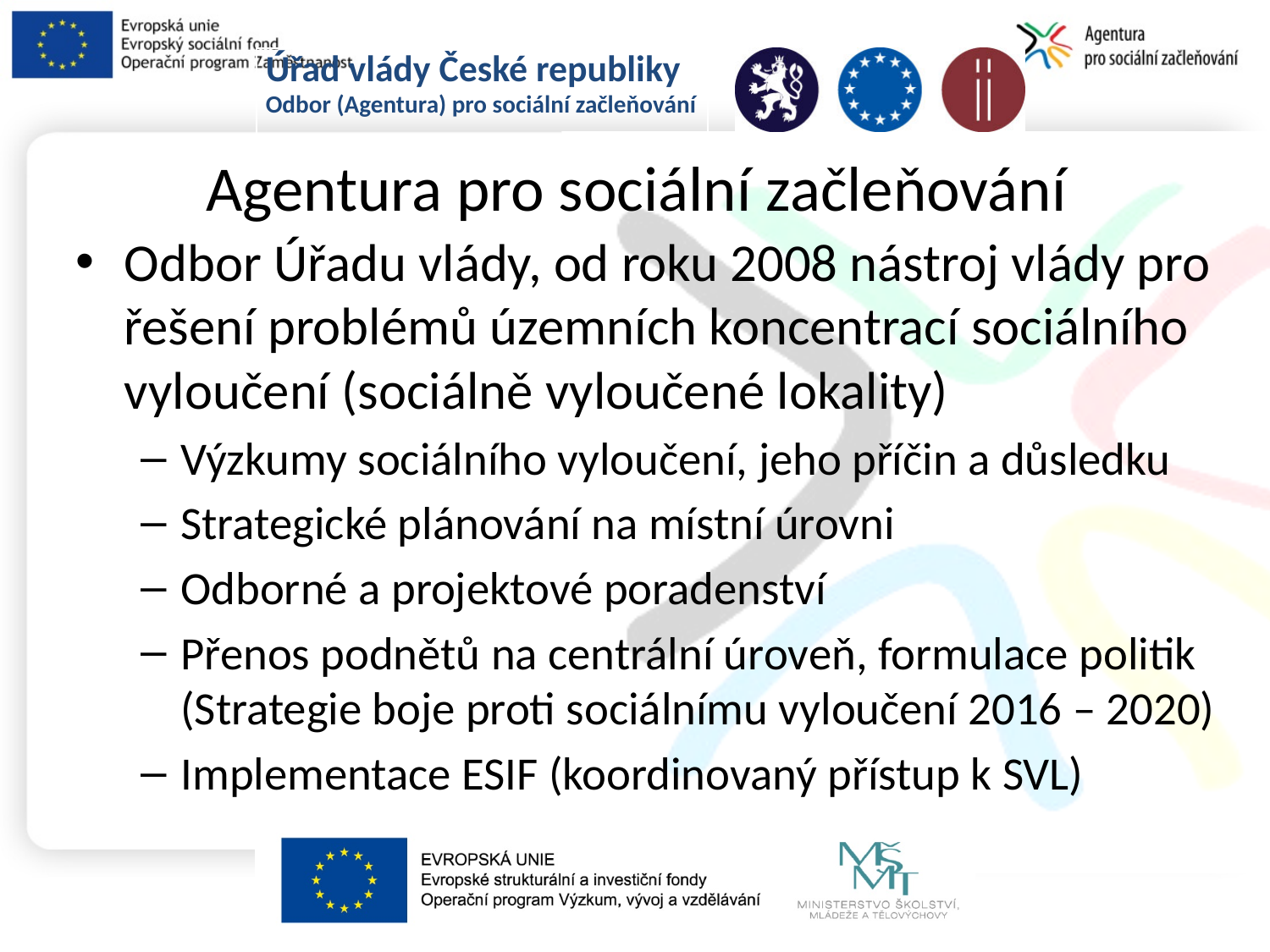

# Agentura pro sociální začleňování
Odbor Úřadu vlády, od roku 2008 nástroj vlády pro řešení problémů územních koncentrací sociálního vyloučení (sociálně vyloučené lokality)
Výzkumy sociálního vyloučení, jeho příčin a důsledku
Strategické plánování na místní úrovni
Odborné a projektové poradenství
Přenos podnětů na centrální úroveň, formulace politik (Strategie boje proti sociálnímu vyloučení 2016 – 2020)
Implementace ESIF (koordinovaný přístup k SVL)